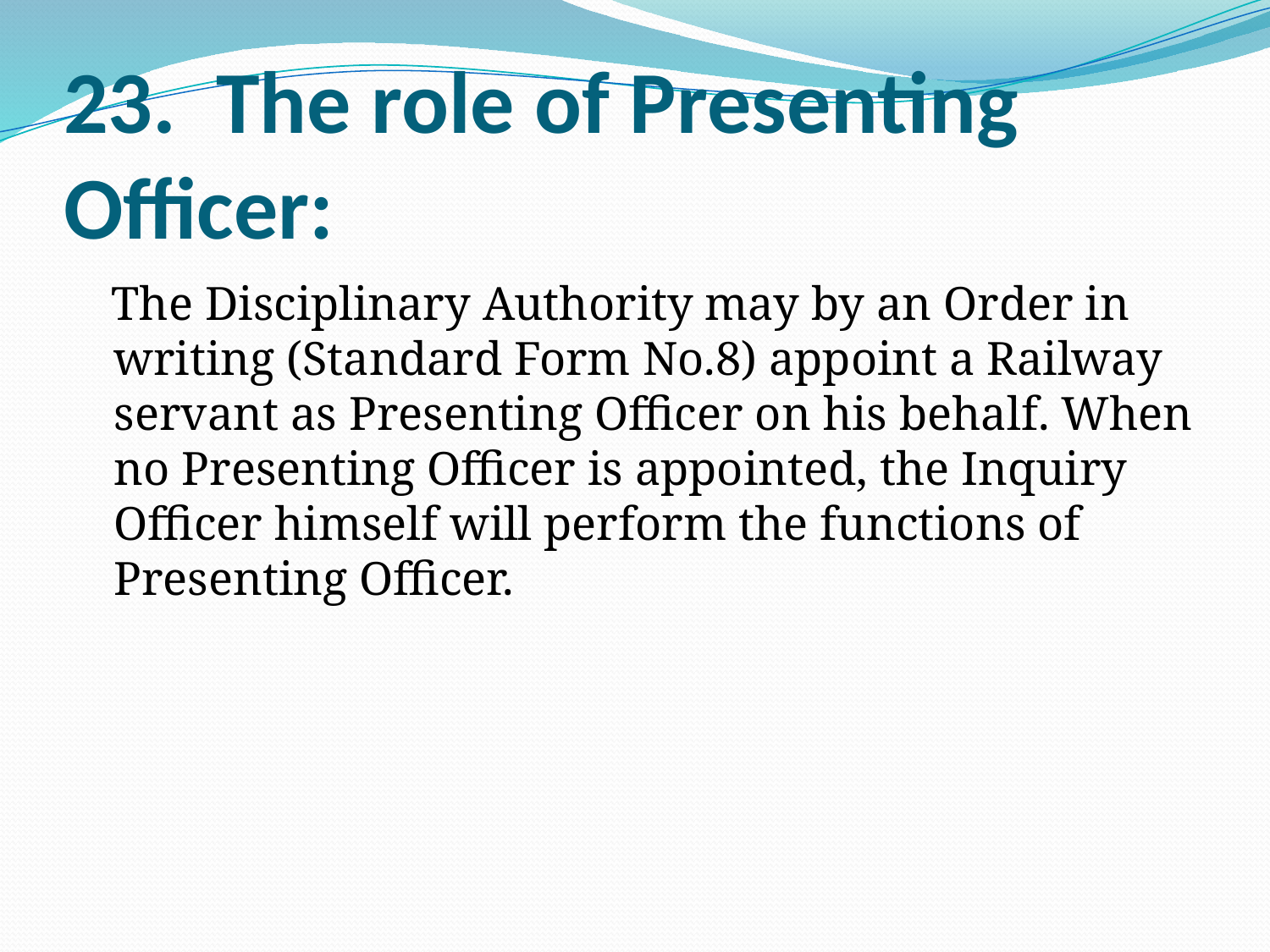

# 23.  The role of Presenting Officer:
   The Disciplinary Authority may by an Order in writing (Standard Form No.8) appoint a Railway servant as Presenting Officer on his behalf. When no Presenting Officer is appointed, the Inquiry Officer himself will perform the functions of Presenting Officer.